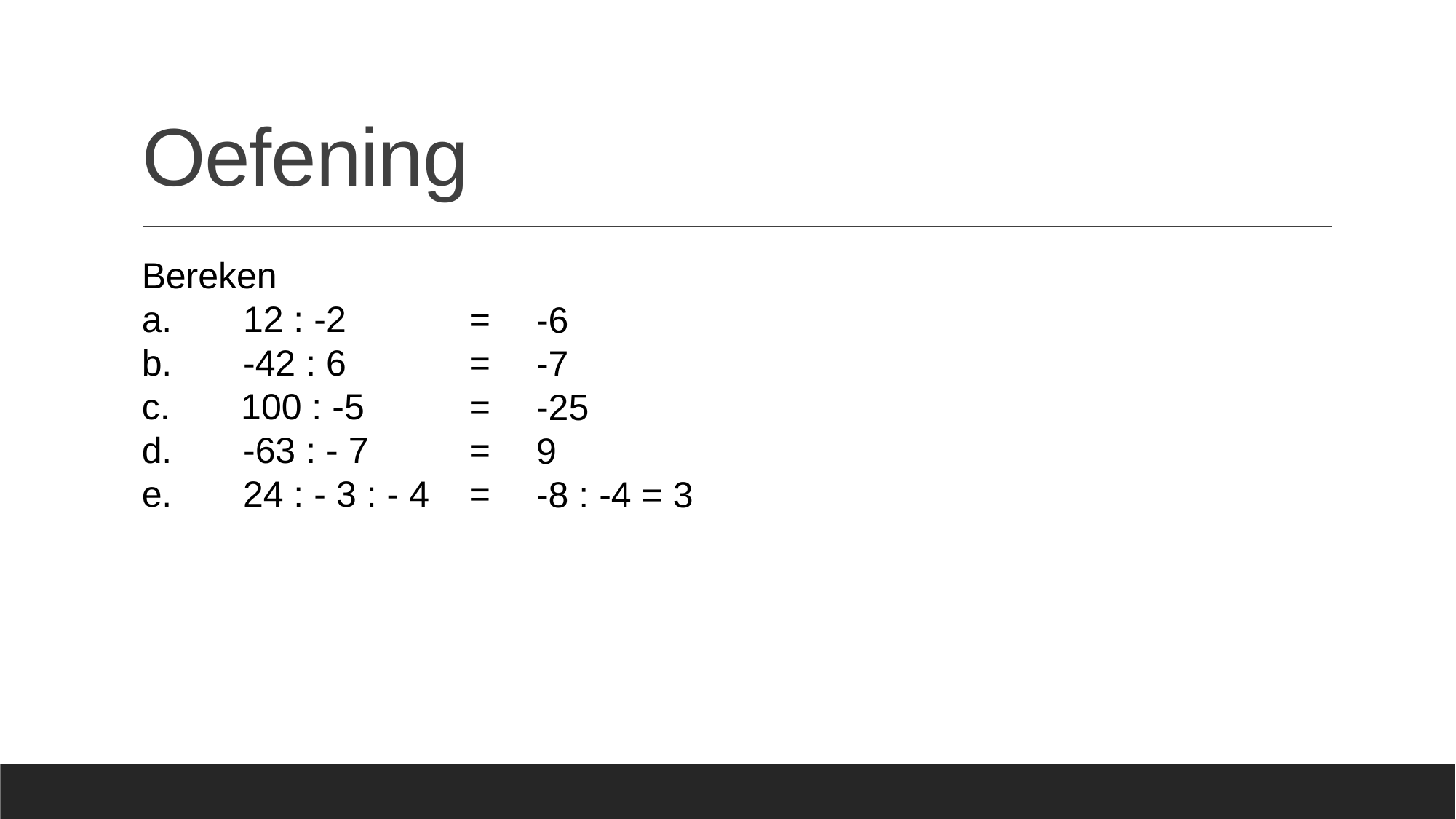

# Oefening
Bereken
a.       12 : -2 		=
b.       -42 : 6 		=
c.       100 : -5 	=
d.       -63 : - 7	=
e.       24 : - 3 : - 4 	=
-6
-7
-25
9
-8 : -4 = 3